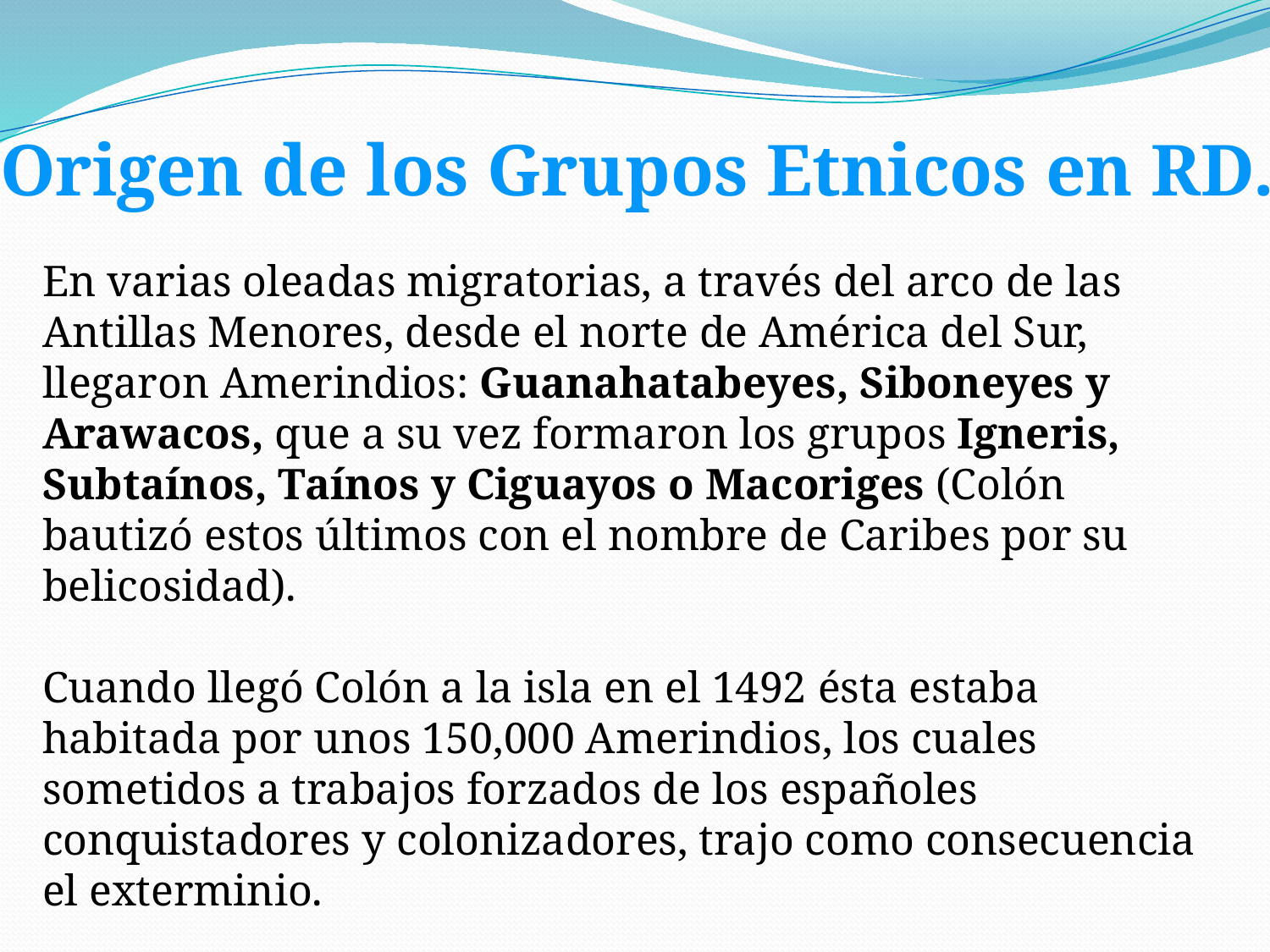

Origen de los Grupos Etnicos en RD.
En varias oleadas migratorias, a través del arco de las Antillas Menores, desde el norte de América del Sur, llegaron Amerindios: Guanahatabeyes, Siboneyes y Arawacos, que a su vez formaron los grupos Igneris, Subtaínos, Taínos y Ciguayos o Macoriges (Colón bautizó estos últimos con el nombre de Caribes por su belicosidad).
Cuando llegó Colón a la isla en el 1492 ésta estaba habitada por unos 150,000 Amerindios, los cuales sometidos a trabajos forzados de los españoles conquistadores y colonizadores, trajo como consecuencia el exterminio.